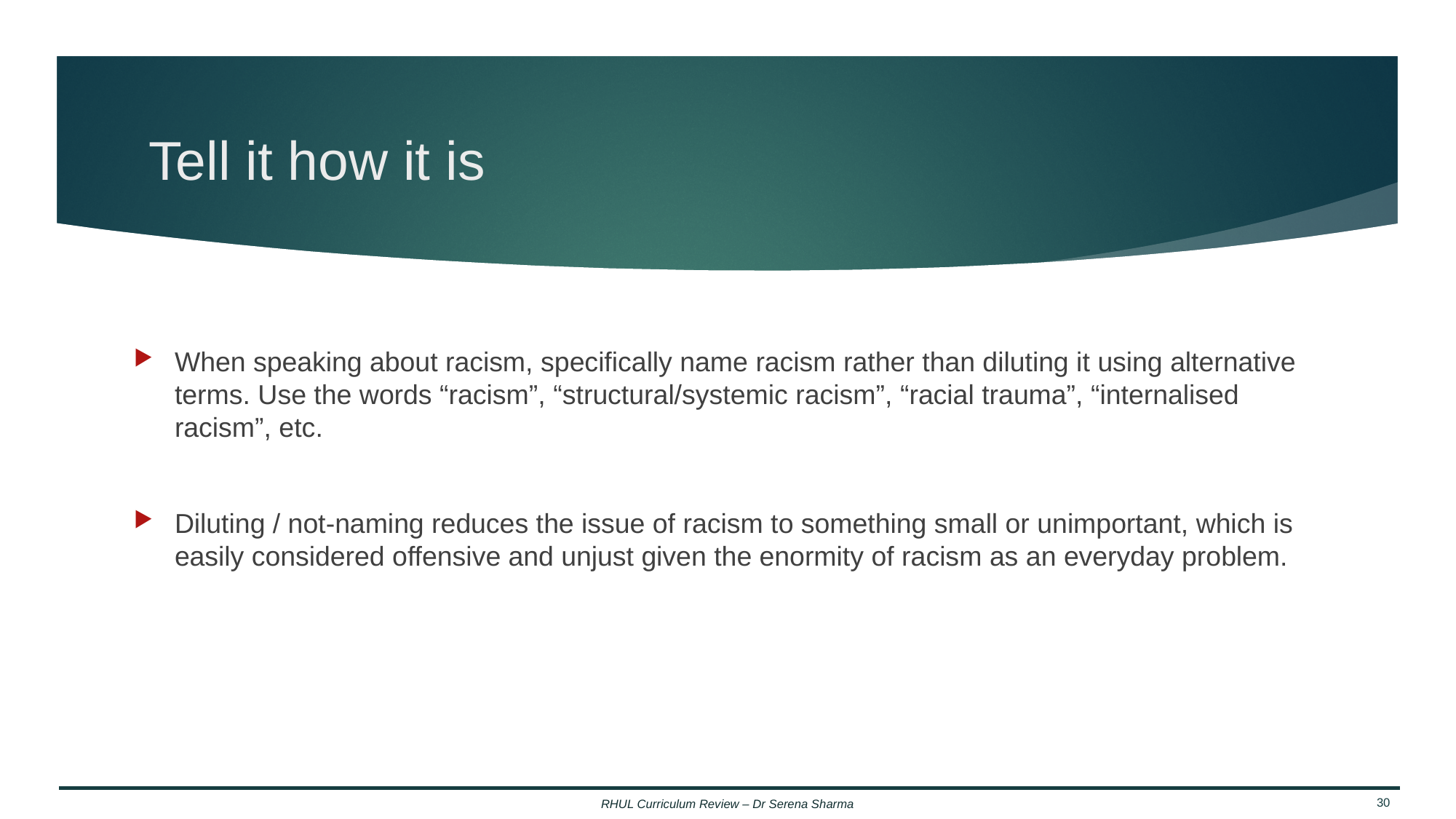

# Tell it how it is
When speaking about racism, specifically name racism rather than diluting it using alternative terms. Use the words “racism”, “structural/systemic racism”, “racial trauma”, “internalised racism”, etc.
Diluting / not-naming reduces the issue of racism to something small or unimportant, which is easily considered offensive and unjust given the enormity of racism as an everyday problem.
RHUL Curriculum Review – Dr Serena Sharma